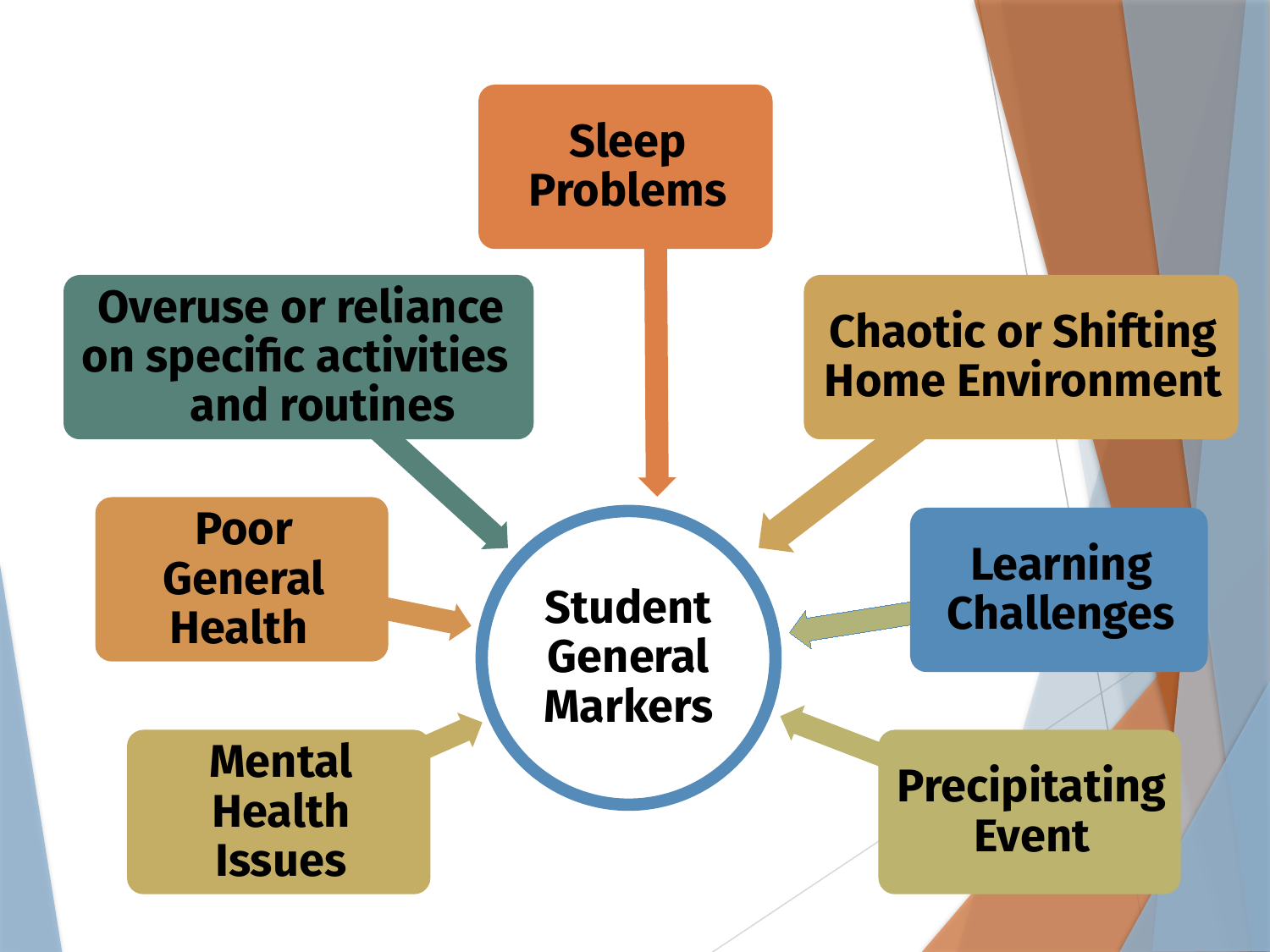

Student General Markers
Sleep Problems
Poor General Health
Chaotic or Shifting Home Environment
Mental Health Issues
Precipitating Event
Learning Challenges
Overuse or reliance on specific activities      and routines